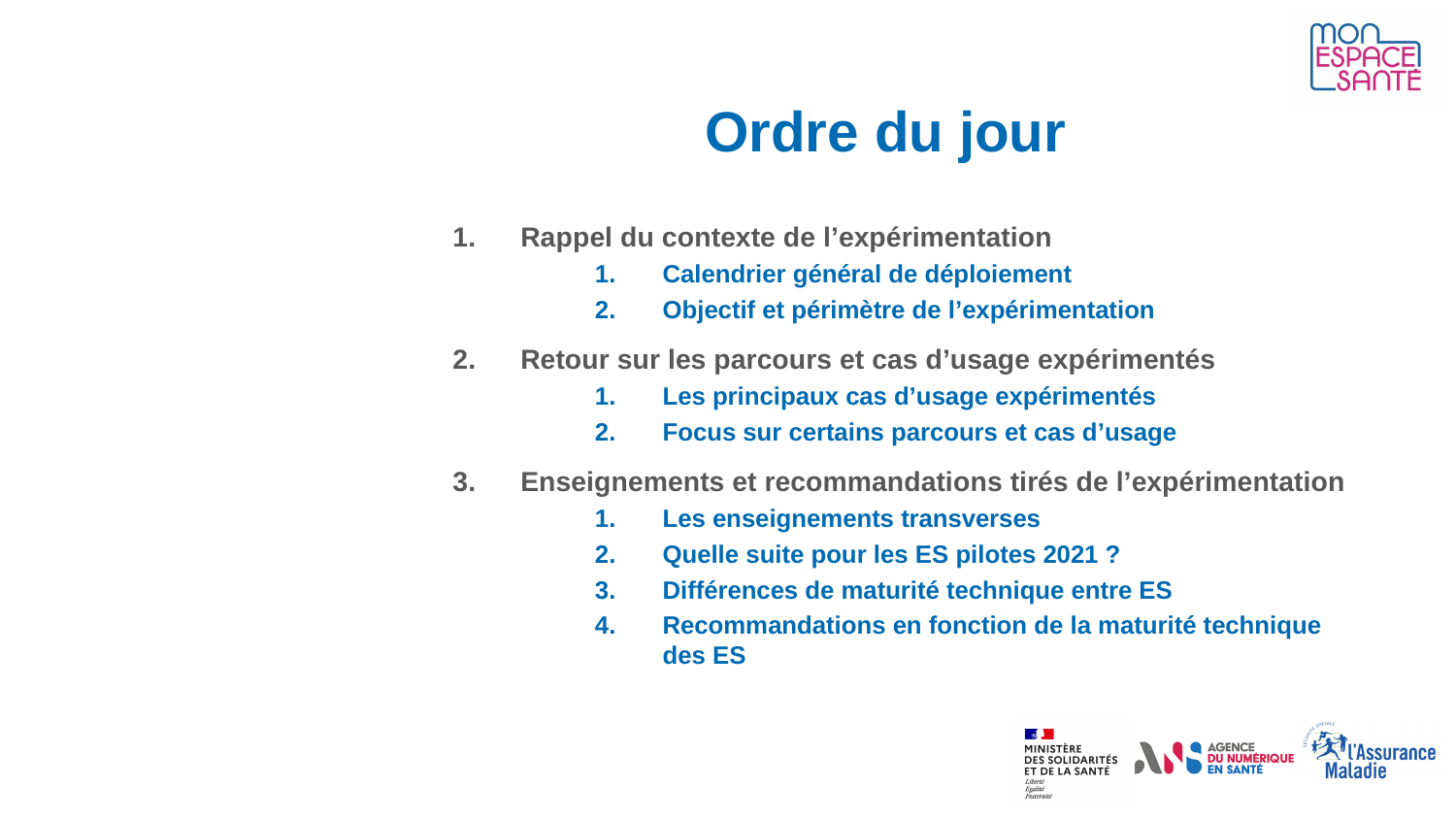

Rappel du contexte de l’expérimentation
Calendrier général de déploiement
Objectif et périmètre de l’expérimentation
Retour sur les parcours et cas d’usage expérimentés
Les principaux cas d’usage expérimentés
Focus sur certains parcours et cas d’usage
Enseignements et recommandations tirés de l’expérimentation
Les enseignements transverses
Quelle suite pour les ES pilotes 2021 ?
Différences de maturité technique entre ES
Recommandations en fonction de la maturité technique des ES